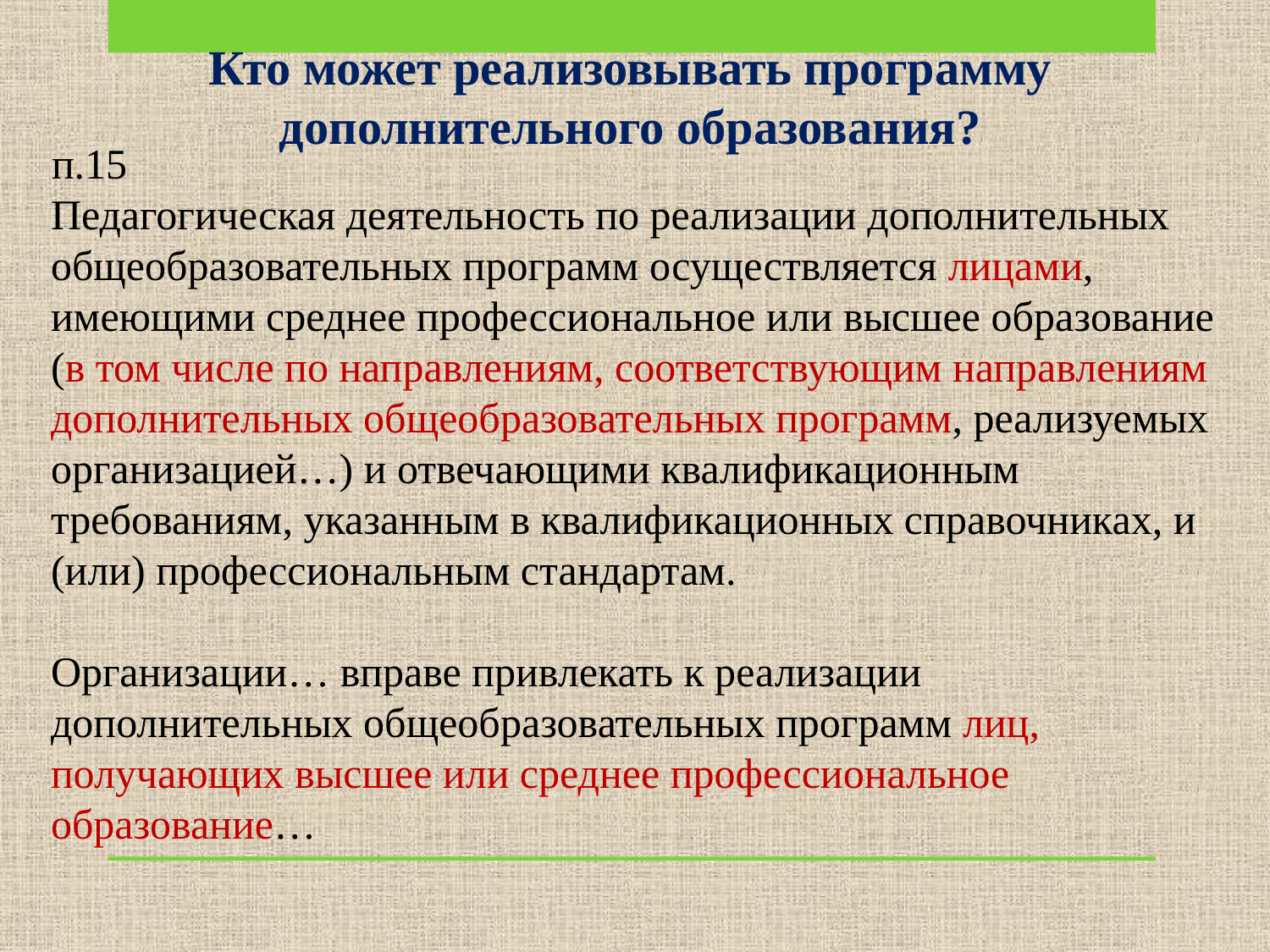

Кто может реализовывать программу дополнительного образования?
п.15
Педагогическая деятельность по реализации дополнительных общеобразовательных программ осуществляется лицами, имеющими среднее профессиональное или высшее образование (в том числе по направлениям, соответствующим направлениям дополнительных общеобразовательных программ, реализуемых организацией…) и отвечающими квалификационным требованиям, указанным в квалификационных справочниках, и (или) профессиональным стандартам.

Организации… вправе привлекать к реализации дополнительных общеобразовательных программ лиц, получающих высшее или среднее профессиональное образование…